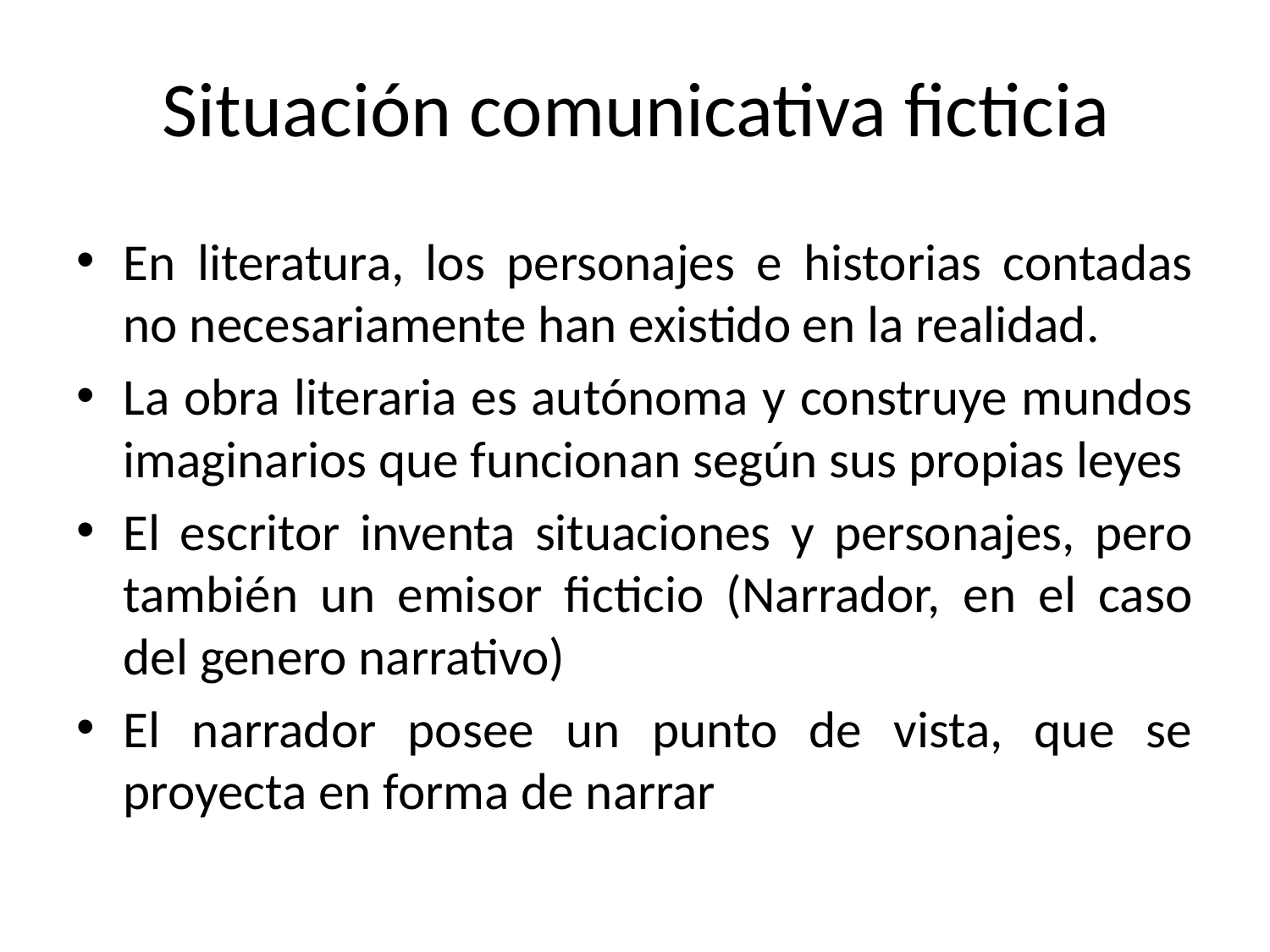

# Situación comunicativa ficticia
En literatura, los personajes e historias contadas no necesariamente han existido en la realidad.
La obra literaria es autónoma y construye mundos imaginarios que funcionan según sus propias leyes
El escritor inventa situaciones y personajes, pero también un emisor ficticio (Narrador, en el caso del genero narrativo)
El narrador posee un punto de vista, que se proyecta en forma de narrar